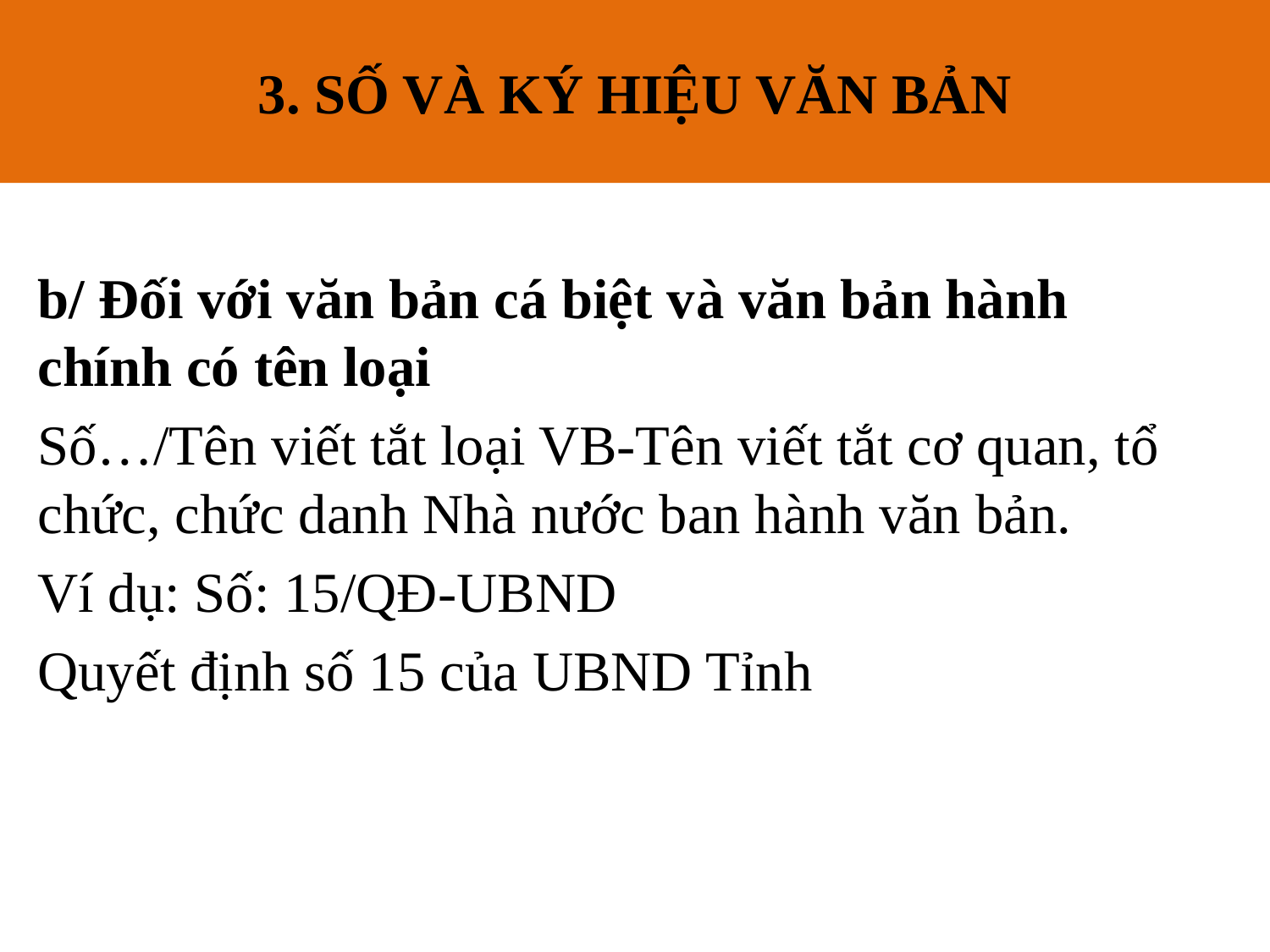

3. SỐ VÀ KÝ HIỆU VĂN BẢN
# 3. SỐ VÀ KÝ HIỆU CỦA VĂN BẢN
b/ Đối với văn bản cá biệt và văn bản hành chính có tên loại
Số…/Tên viết tắt loại VB-Tên viết tắt cơ quan, tổ chức, chức danh Nhà nước ban hành văn bản.
Ví dụ: Số: 15/QĐ-UBND
Quyết định số 15 của UBND Tỉnh